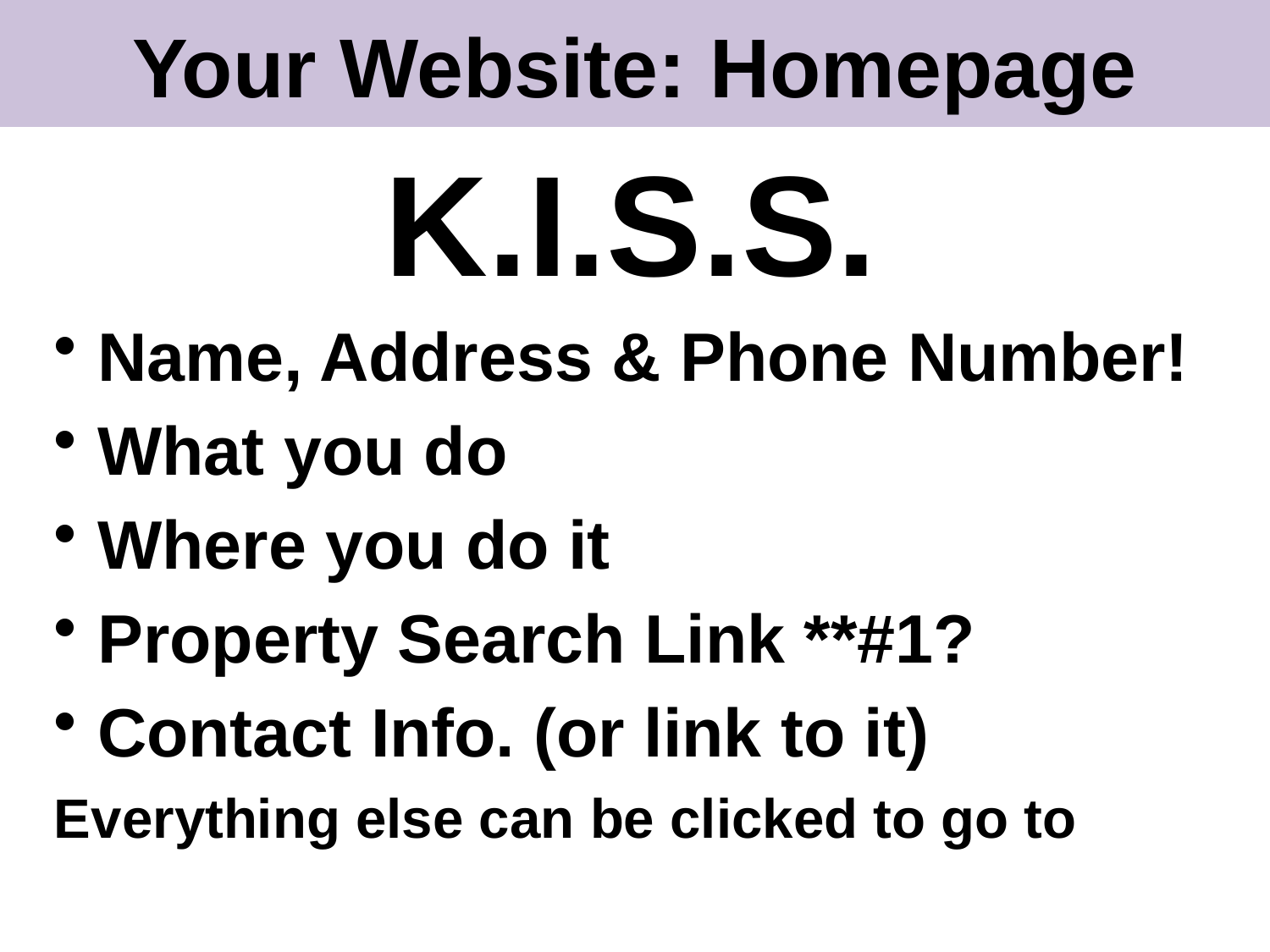

# Your Website: Homepage
K.I.S.S.
Name, Address & Phone Number!
What you do
Where you do it
Property Search Link **#1?
Contact Info. (or link to it)
Everything else can be clicked to go to